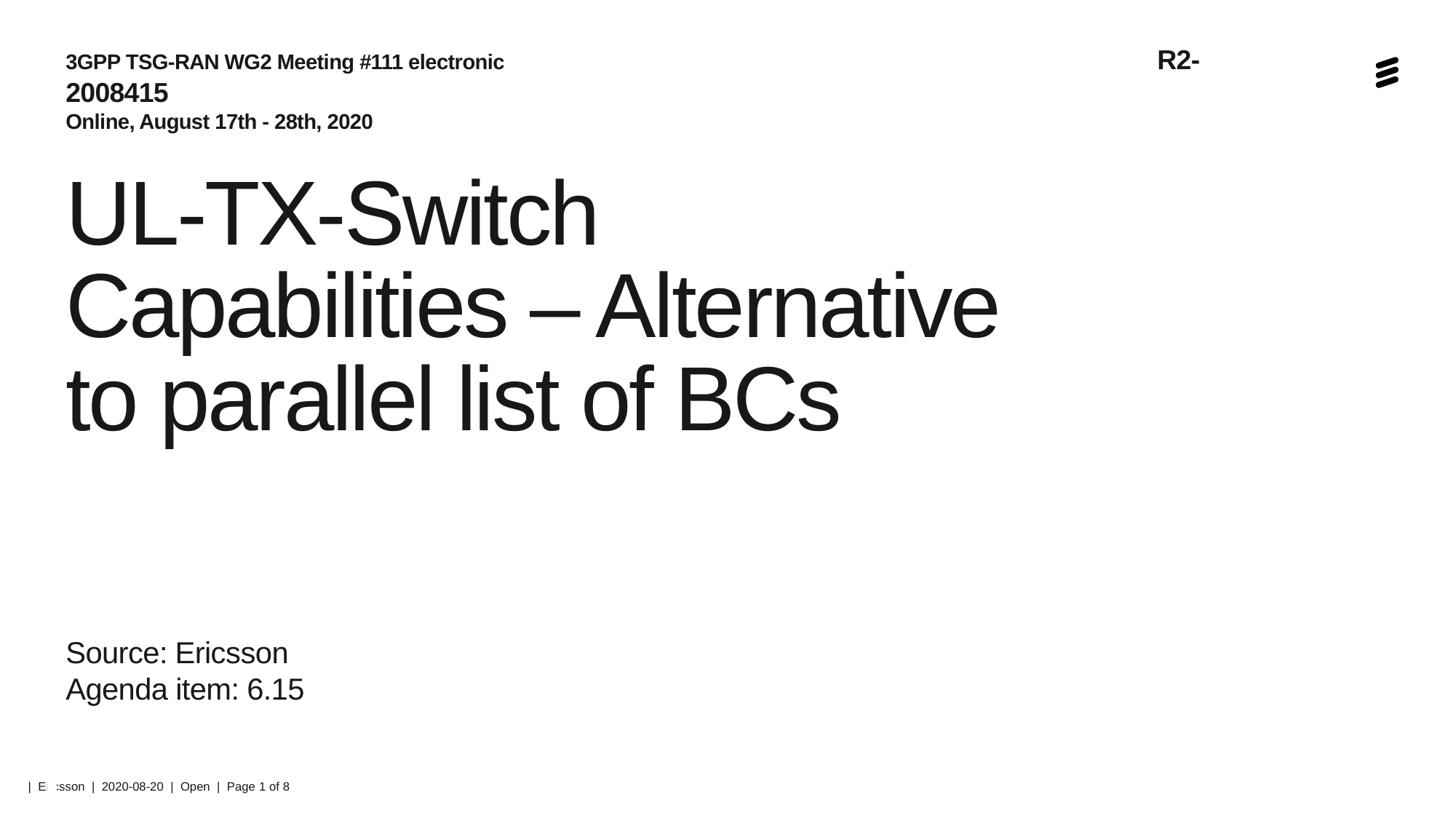

3GPP TSG-RAN WG2 Meeting #111 electronic						R2-2008415
Online, August 17th - 28th, 2020
# UL-TX-Switch Capabilities – Alternative to parallel list of BCs
Source: Ericsson
Agenda item: 6.15